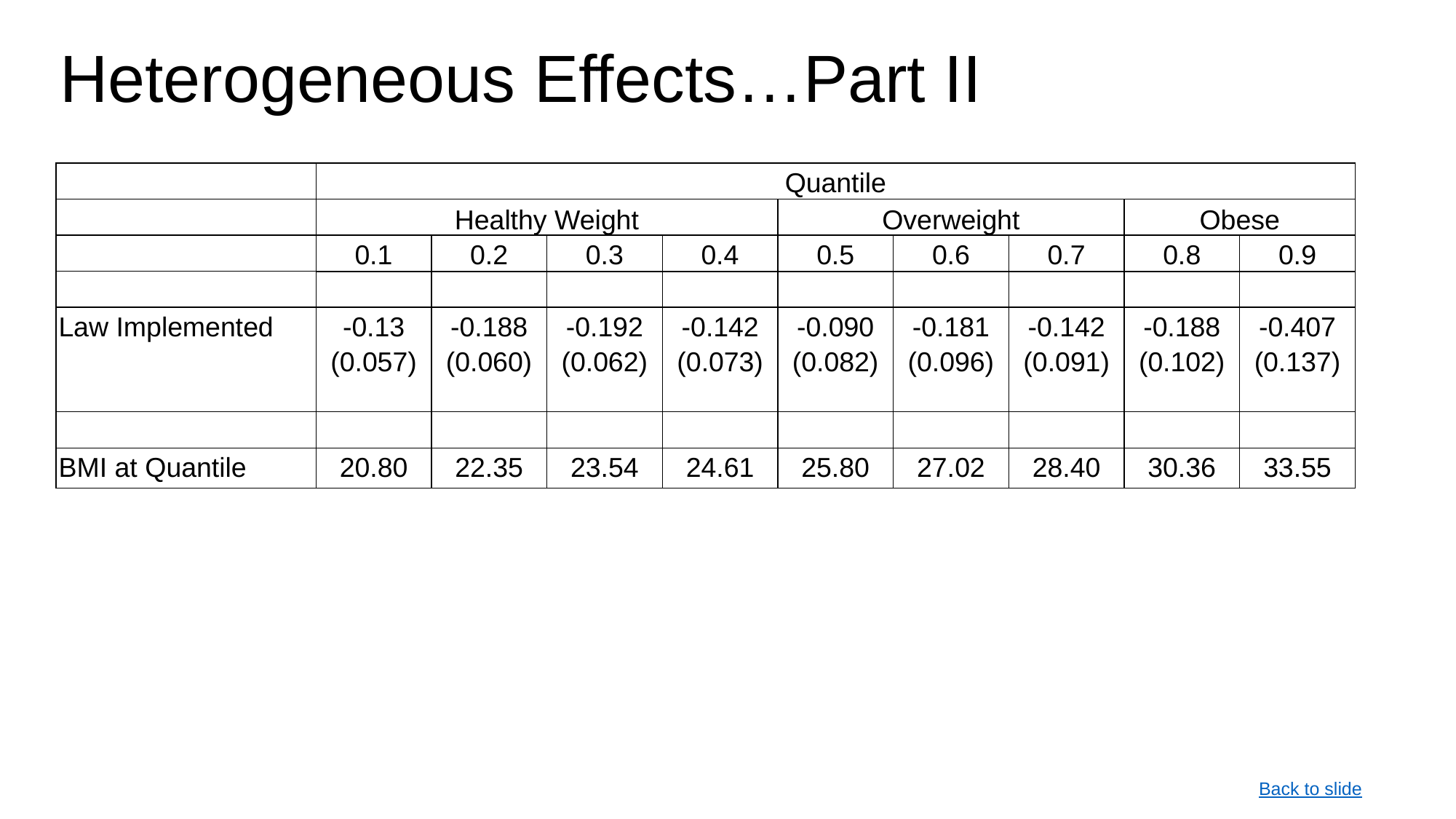

# Heterogeneous Effects…Part II
|  | Quantile |  |  |  |  |  |  |  |  |
| --- | --- | --- | --- | --- | --- | --- | --- | --- | --- |
|  | Healthy Weight |  |  |  | Overweight |  |  | Obese |  |
|  | 0.1 | 0.2 | 0.3 | 0.4 | 0.5 | 0.6 | 0.7 | 0.8 | 0.9 |
|  |  |  |  |  |  |  |  |  |  |
| Law Implemented | -0.13 (0.057) | -0.188 (0.060) | -0.192 (0.062) | -0.142 (0.073) | -0.090 (0.082) | -0.181 (0.096) | -0.142 (0.091) | -0.188 (0.102) | -0.407 (0.137) |
|  |  |  |  |  |  |  |  |  |  |
| BMI at Quantile | 20.80 | 22.35 | 23.54 | 24.61 | 25.80 | 27.02 | 28.40 | 30.36 | 33.55 |
Back to slide